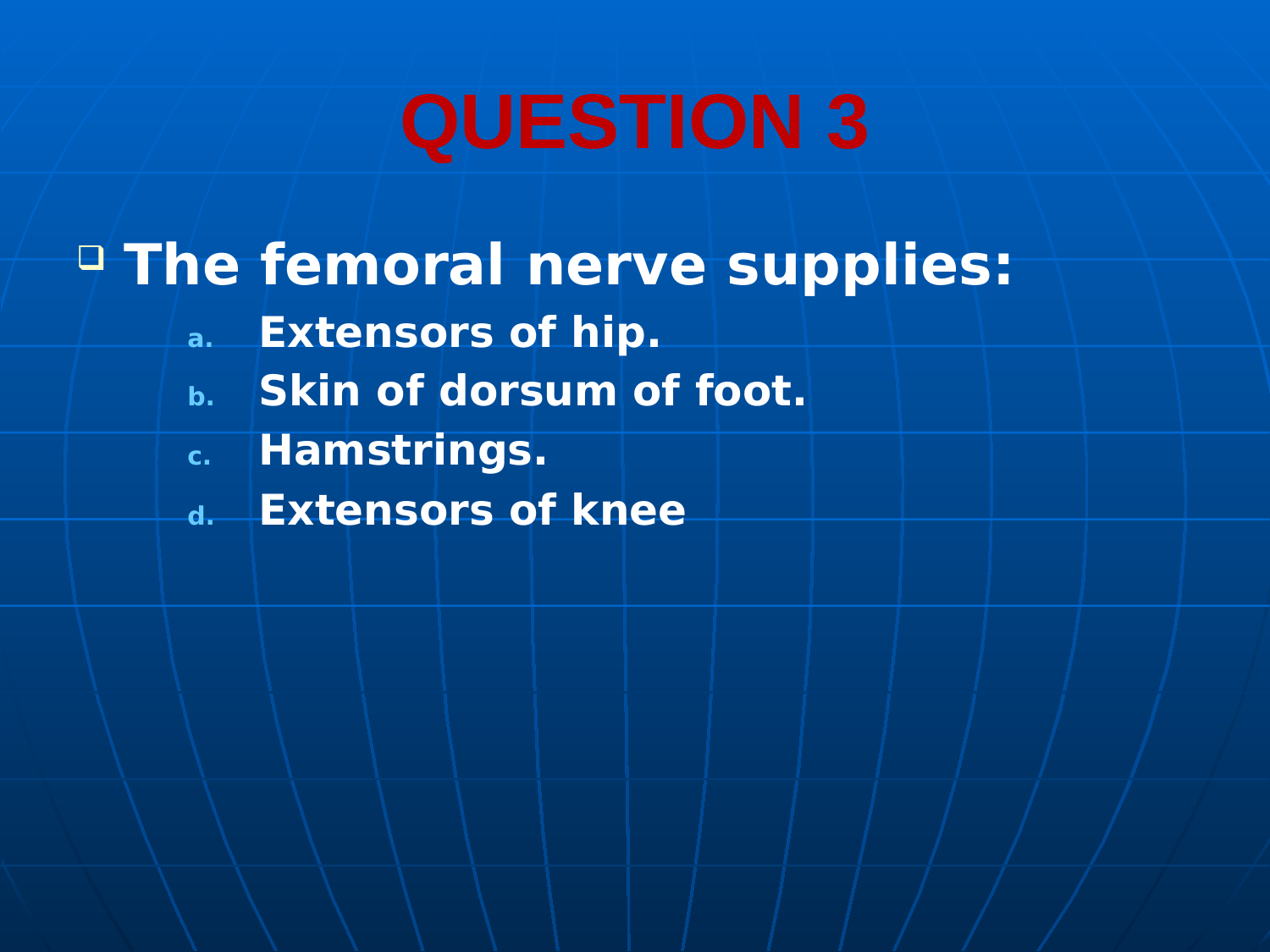

# QUESTION 3
The femoral nerve supplies:
Extensors of hip.
Skin of dorsum of foot.
Hamstrings.
Extensors of knee